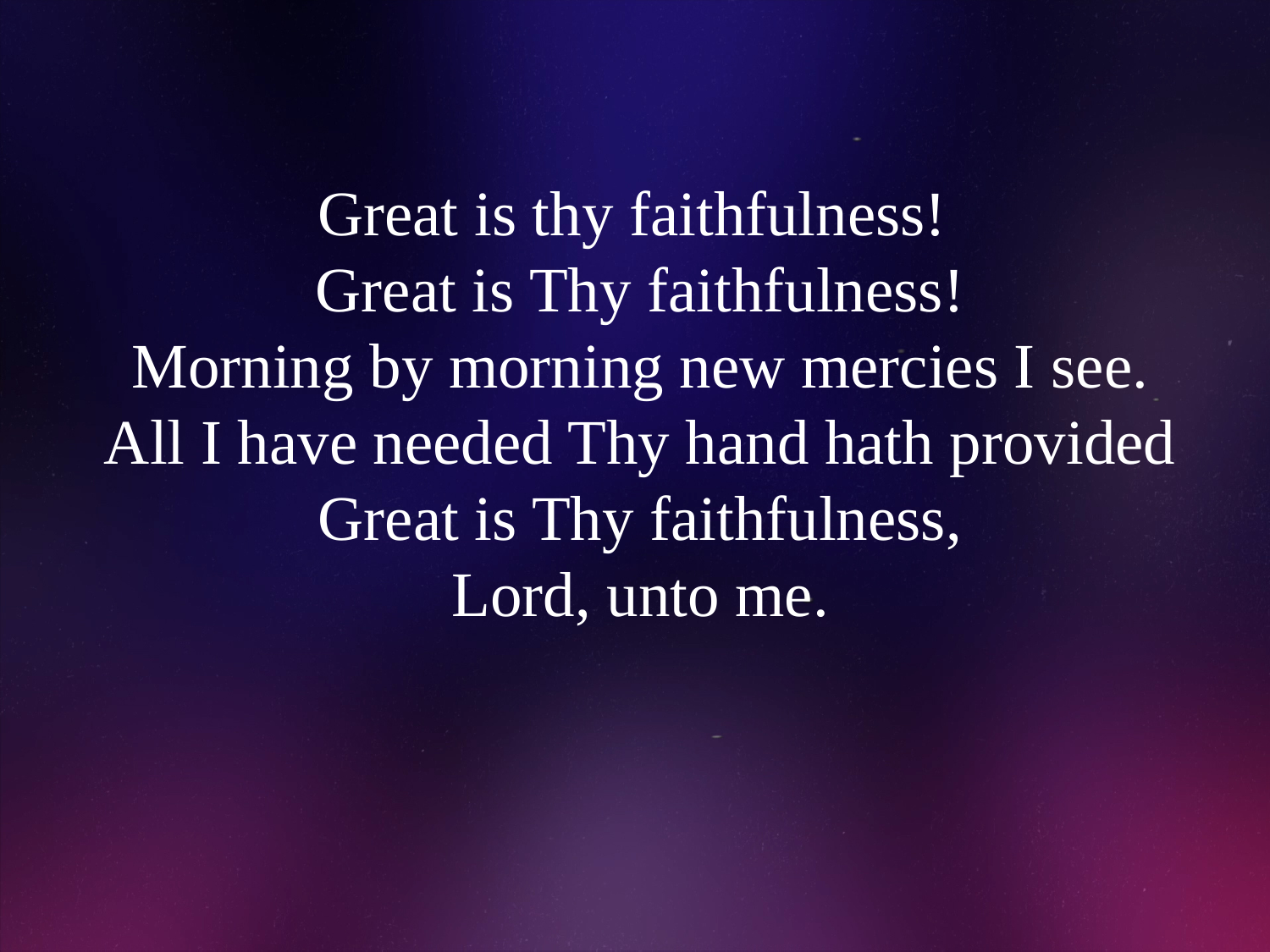

# Great is thy faithfulness! Great is Thy faithfulness! Morning by morning new mercies I see. All I have needed Thy hand hath provided Great is Thy faithfulness, Lord, unto me.